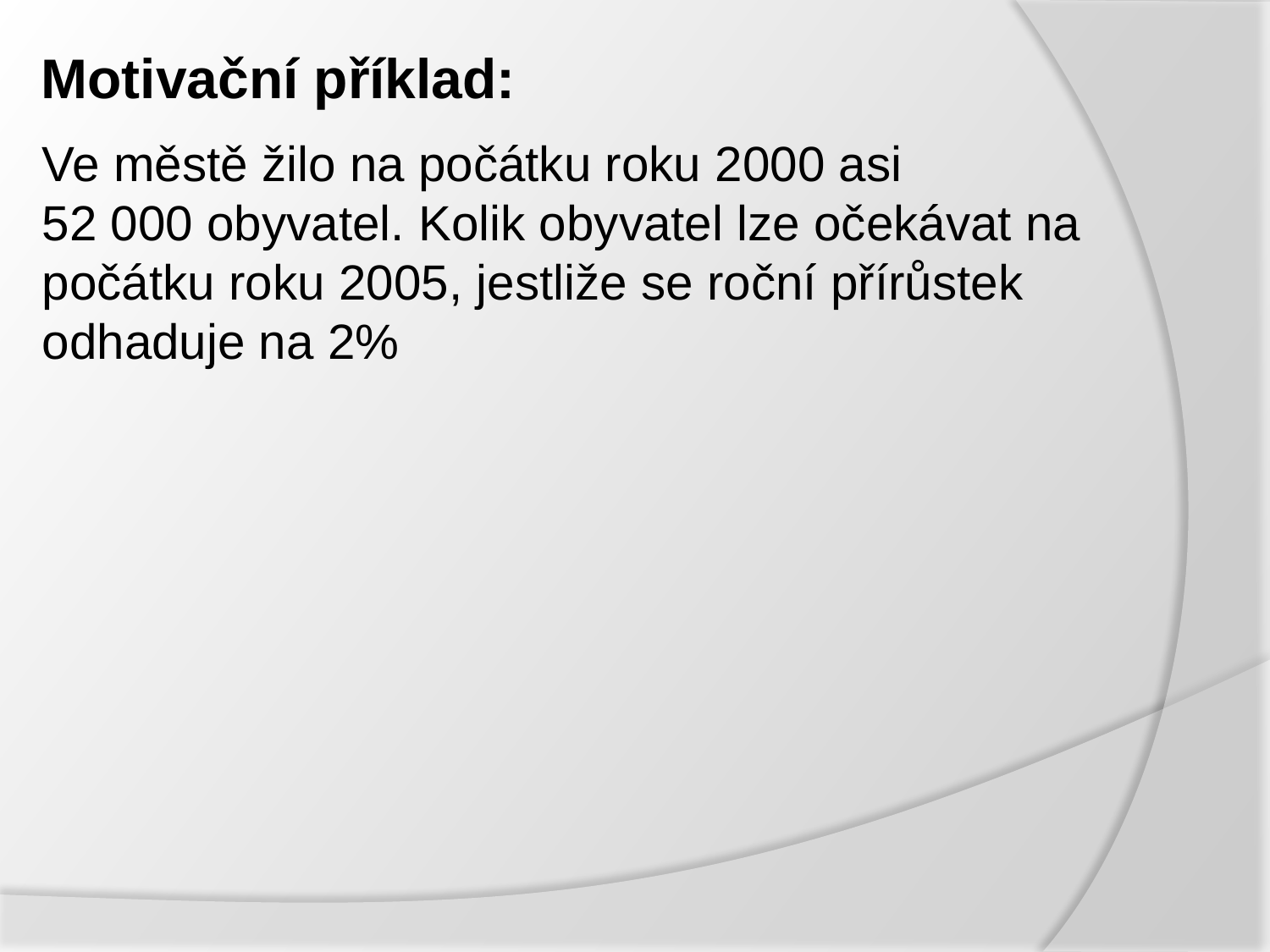

# Motivační příklad:
Ve městě žilo na počátku roku 2000 asi
52 000 obyvatel. Kolik obyvatel lze očekávat na počátku roku 2005, jestliže se roční přírůstek odhaduje na 2%